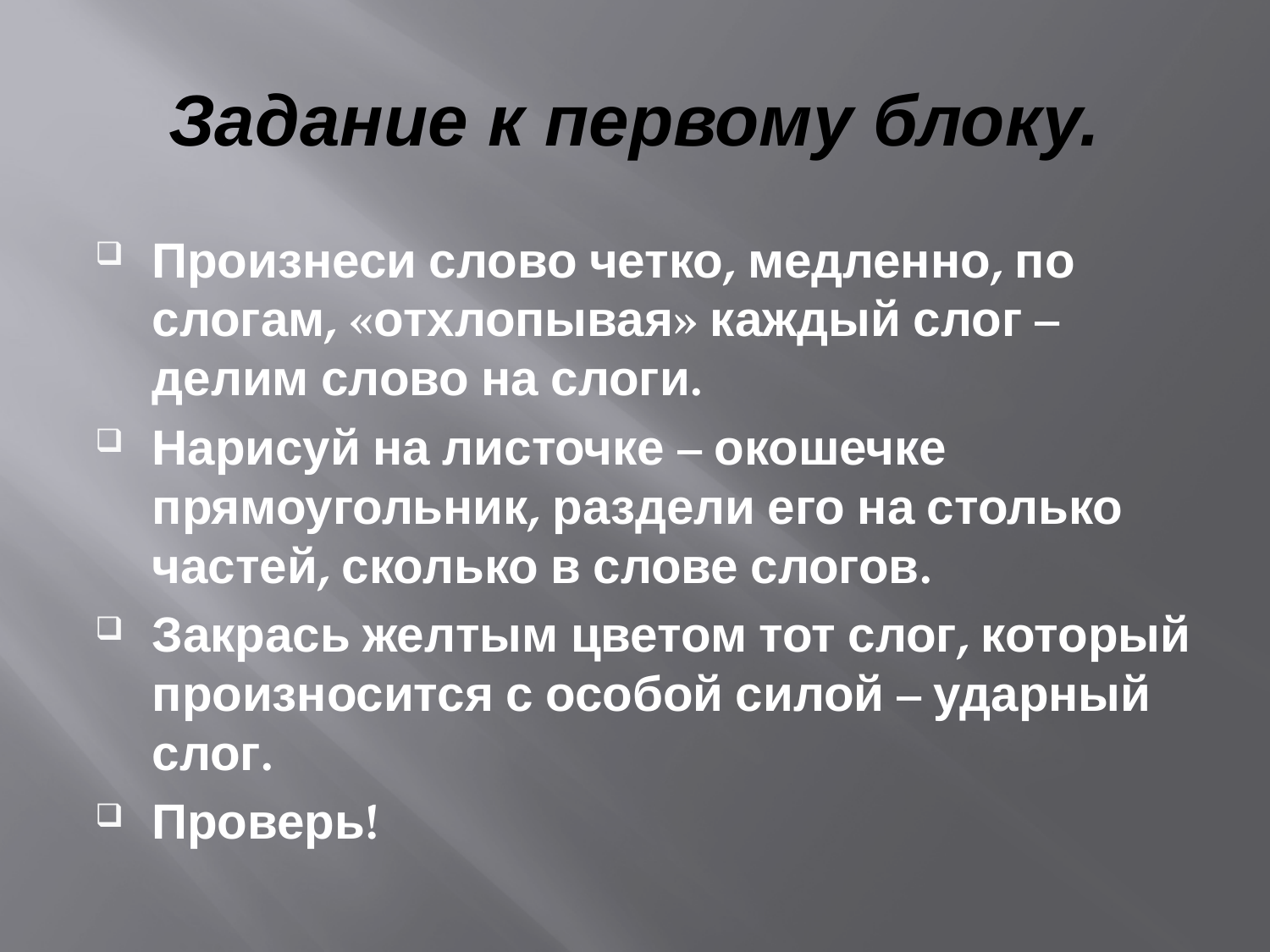

# Задание к первому блоку.
Произнеси слово четко, медленно, по слогам, «отхлопывая» каждый слог – делим слово на слоги.
Нарисуй на листочке – окошечке прямоугольник, раздели его на столько частей, сколько в слове слогов.
Закрась желтым цветом тот слог, который произносится с особой силой – ударный слог.
Проверь!